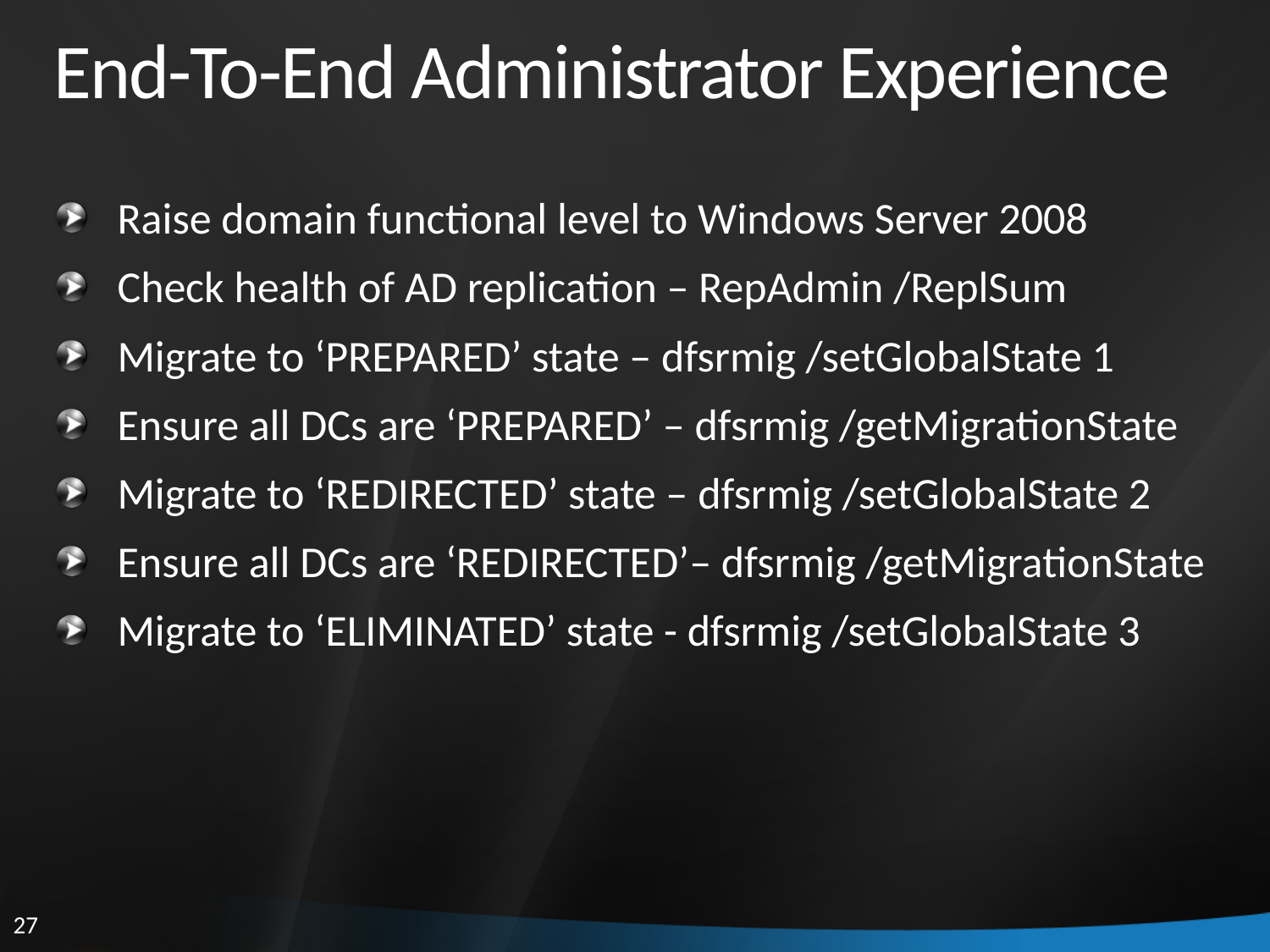

# End-To-End Administrator Experience
Raise domain functional level to Windows Server 2008
Check health of AD replication – RepAdmin /ReplSum
Migrate to ‘PREPARED’ state – dfsrmig /setGlobalState 1
Ensure all DCs are ‘PREPARED’ – dfsrmig /getMigrationState
Migrate to ‘REDIRECTED’ state – dfsrmig /setGlobalState 2
Ensure all DCs are ‘REDIRECTED’– dfsrmig /getMigrationState
Migrate to ‘ELIMINATED’ state - dfsrmig /setGlobalState 3